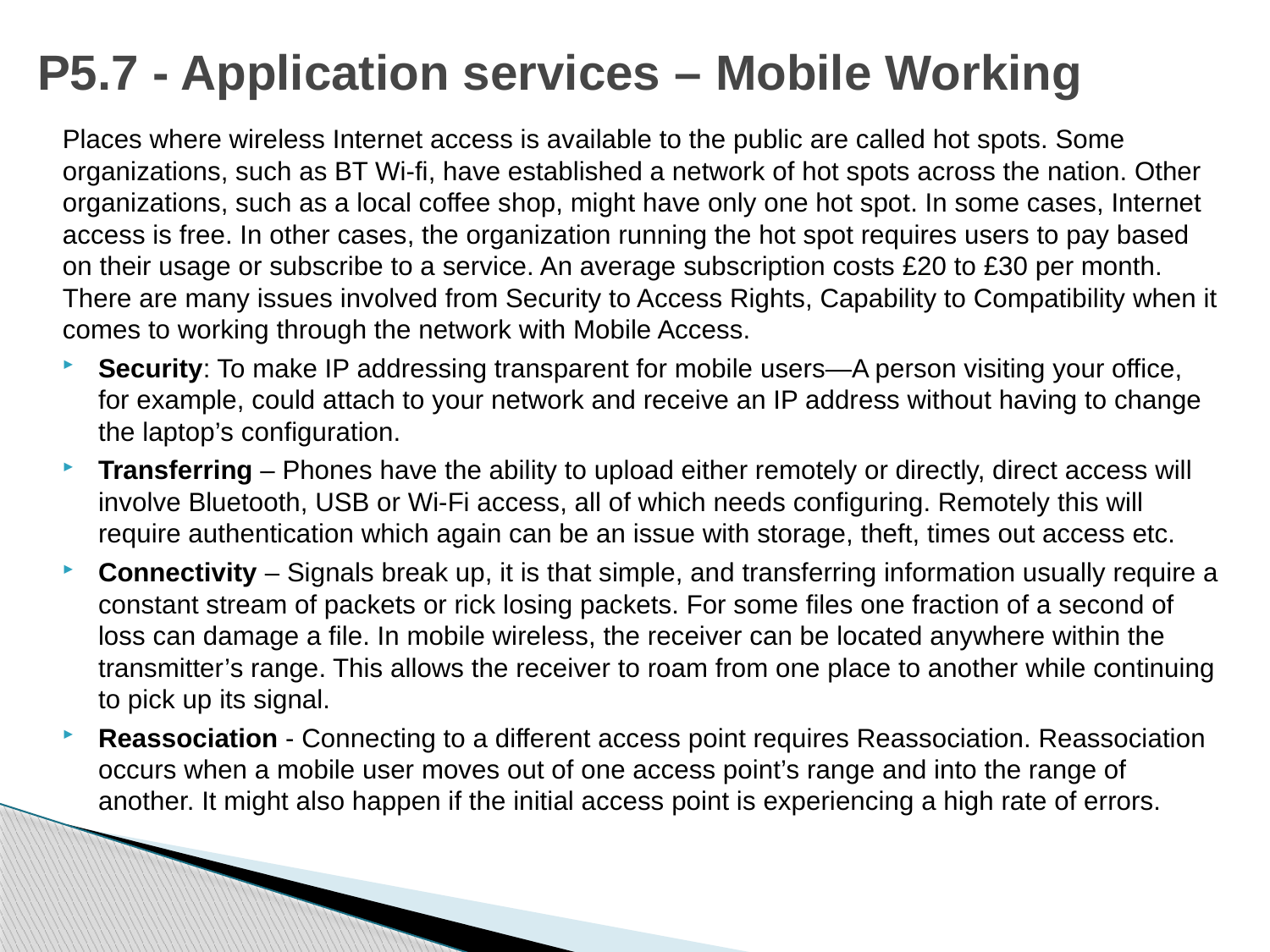

# P5.7 - Application services – Mobile Working
Places where wireless Internet access is available to the public are called hot spots. Some organizations, such as BT Wi-fi, have established a network of hot spots across the nation. Other organizations, such as a local coffee shop, might have only one hot spot. In some cases, Internet access is free. In other cases, the organization running the hot spot requires users to pay based on their usage or subscribe to a service. An average subscription costs £20 to £30 per month.  There are many issues involved from Security to Access Rights, Capability to Compatibility when it comes to working through the network with Mobile Access.
Security: To make IP addressing transparent for mobile users—A person visiting your office, for example, could attach to your network and receive an IP address without having to change the laptop’s configuration.
Transferring – Phones have the ability to upload either remotely or directly, direct access will involve Bluetooth, USB or Wi-Fi access, all of which needs configuring. Remotely this will require authentication which again can be an issue with storage, theft, times out access etc.
Connectivity – Signals break up, it is that simple, and transferring information usually require a constant stream of packets or rick losing packets. For some files one fraction of a second of loss can damage a file. In mobile wireless, the receiver can be located anywhere within the transmitter’s range. This allows the receiver to roam from one place to another while continuing to pick up its signal.
Reassociation - Connecting to a different access point requires Reassociation. Reassociation occurs when a mobile user moves out of one access point’s range and into the range of another. It might also happen if the initial access point is experiencing a high rate of errors.